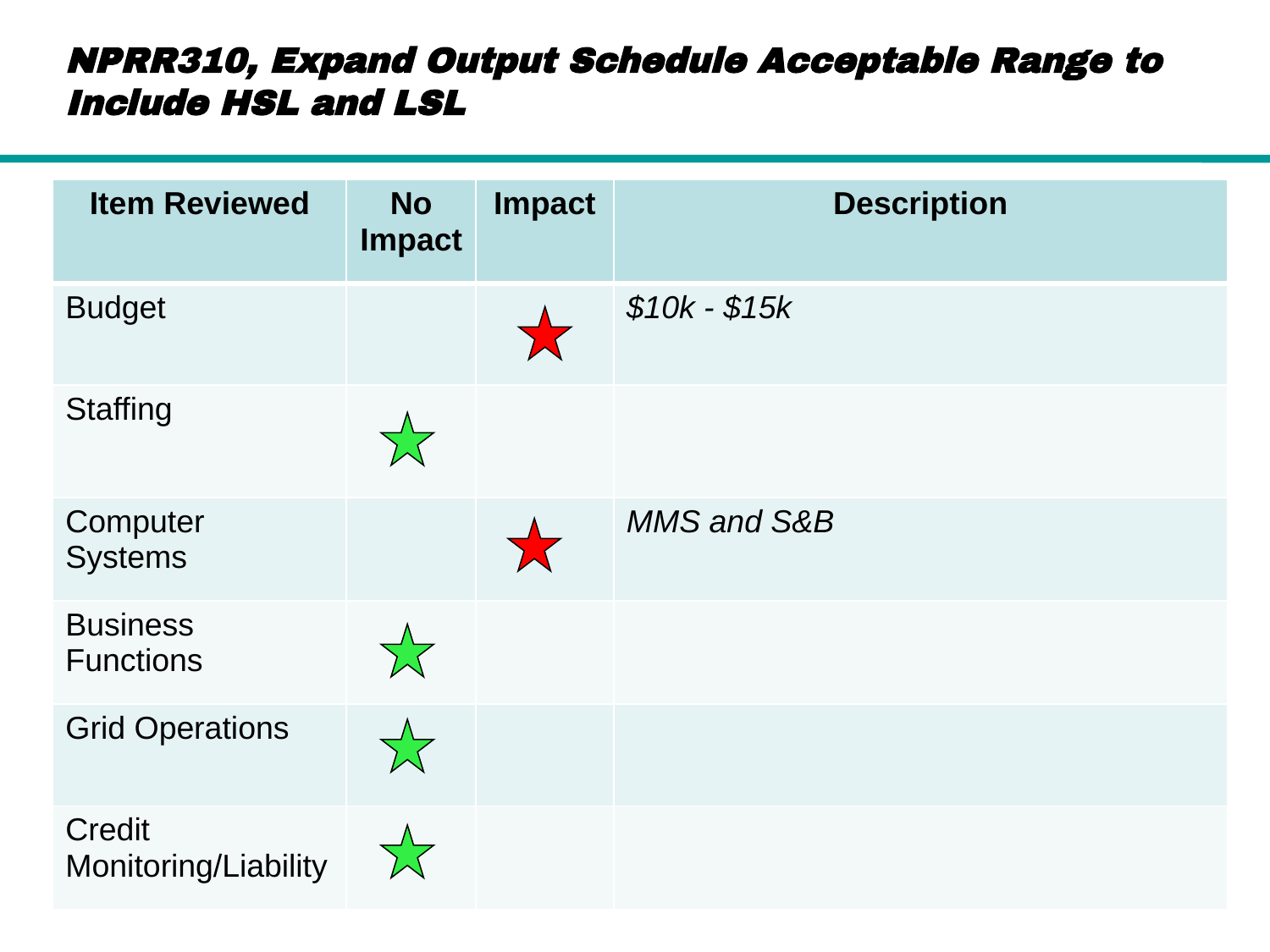

NPRR310, Expand Output Schedule Acceptable Range to Include HSL and LSL

| Item Reviewed | No Impact | Impact | Description |
| --- | --- | --- | --- |
| Budget |  |  | $10k - $15k |
| Staffing |  |  |  |
| Computer Systems |  |  | MMS and S&B |
| Business Functions |  |  |  |
| Grid Operations |  |  |  |
| Credit Monitoring/Liability |  |  |  |